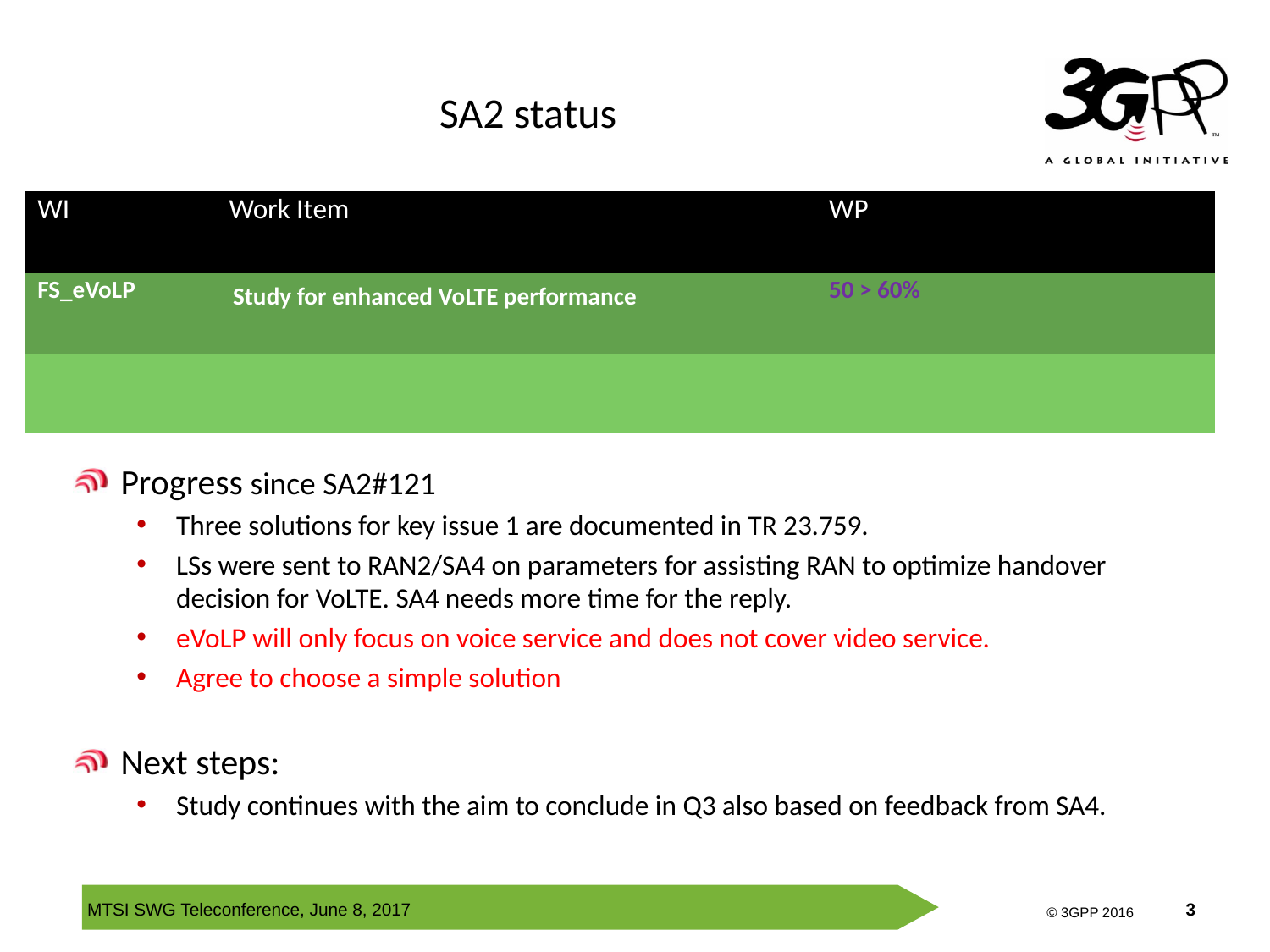

# SA2 status
| WI | Work Item | WP |  |  |
| --- | --- | --- | --- | --- |
| FS\_eVoLP | Study for enhanced VoLTE performance | 50 > 60% |  |  |
|  |  |  |  |  |
Progress since SA2#121
Three solutions for key issue 1 are documented in TR 23.759.
LSs were sent to RAN2/SA4 on parameters for assisting RAN to optimize handover decision for VoLTE. SA4 needs more time for the reply.
eVoLP will only focus on voice service and does not cover video service.
Agree to choose a simple solution

Next steps:
Study continues with the aim to conclude in Q3 also based on feedback from SA4.